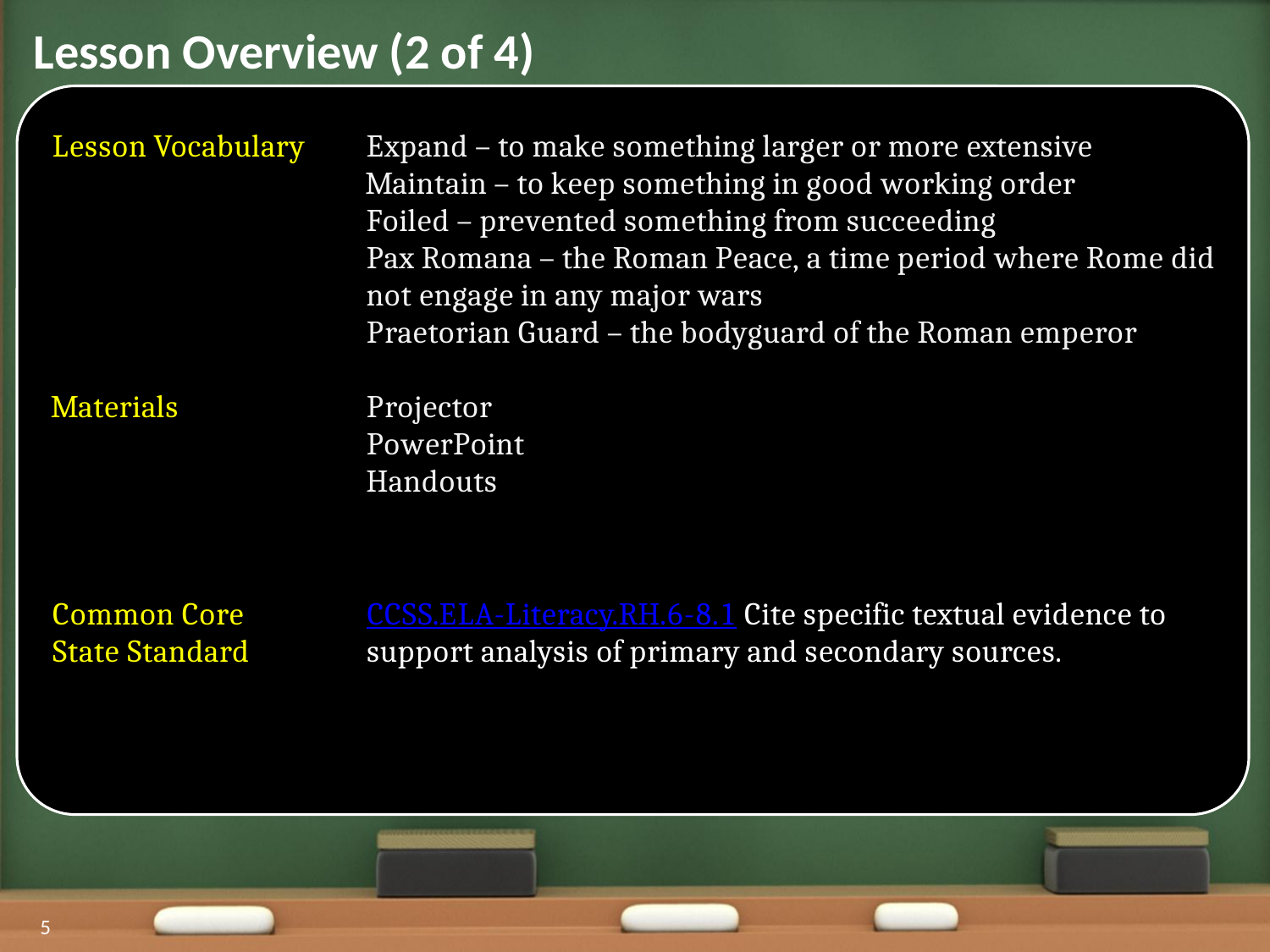

Lesson Overview (2 of 4)

| Lesson Vocabulary | Expand – to make something larger or more extensive Maintain – to keep something in good working order Foiled – prevented something from succeeding Pax Romana – the Roman Peace, a time period where Rome did not engage in any major wars Praetorian Guard – the bodyguard of the Roman emperor |
| --- | --- |
| Materials | Projector PowerPoint Handouts |
| Common Core State Standard | CCSS.ELA-Literacy.RH.6-8.1 Cite specific textual evidence to support analysis of primary and secondary sources. |
5